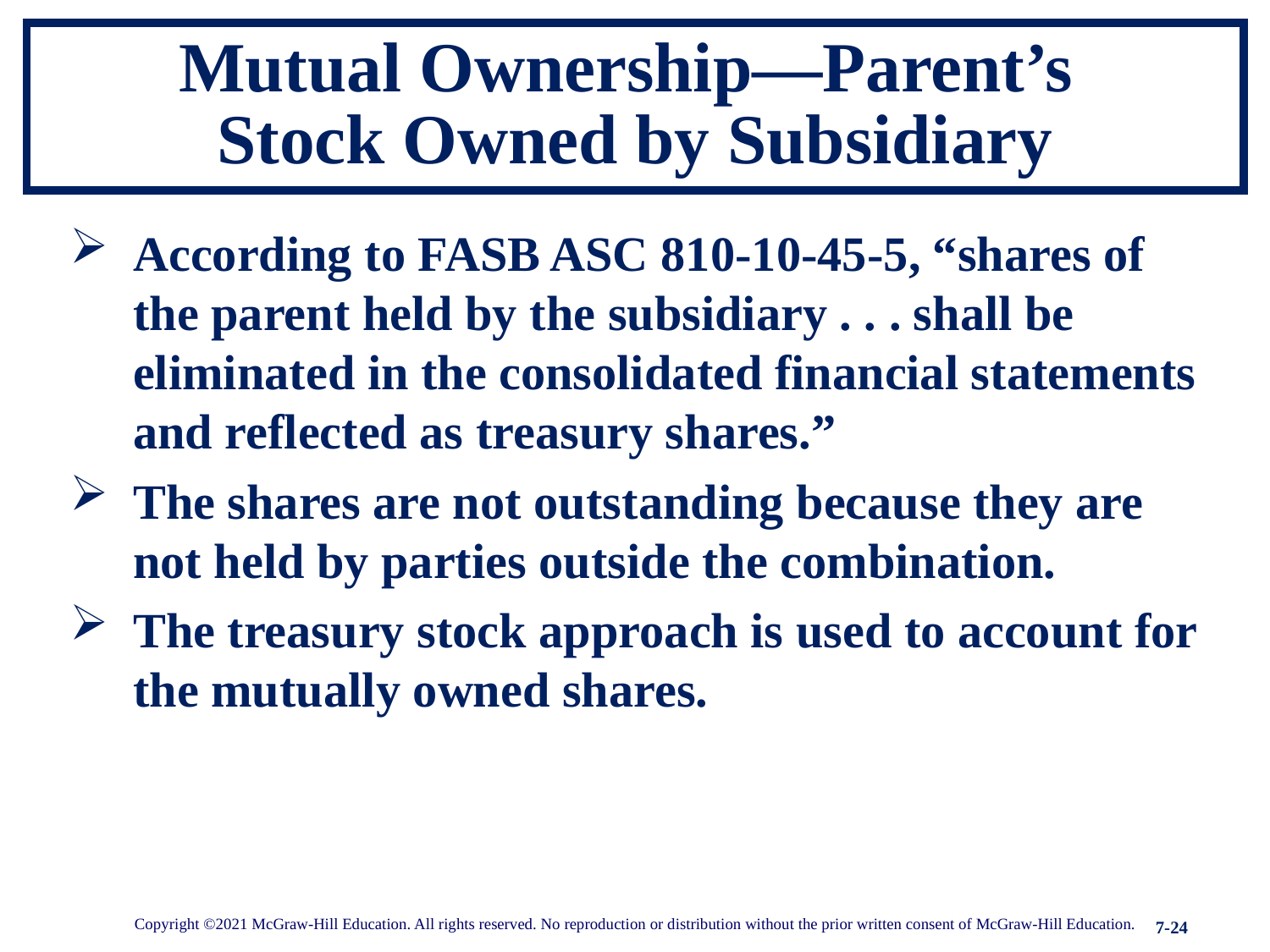

# Mutual Ownership—Parent’s Stock Owned by Subsidiary
According to FASB ASC 810-10-45-5, “shares of the parent held by the subsidiary . . . shall be eliminated in the consolidated financial statements and reflected as treasury shares.”
The shares are not outstanding because they are not held by parties outside the combination.
The treasury stock approach is used to account for the mutually owned shares.
Copyright ©2021 McGraw-Hill Education. All rights reserved. No reproduction or distribution without the prior written consent of McGraw-Hill Education.
7-24